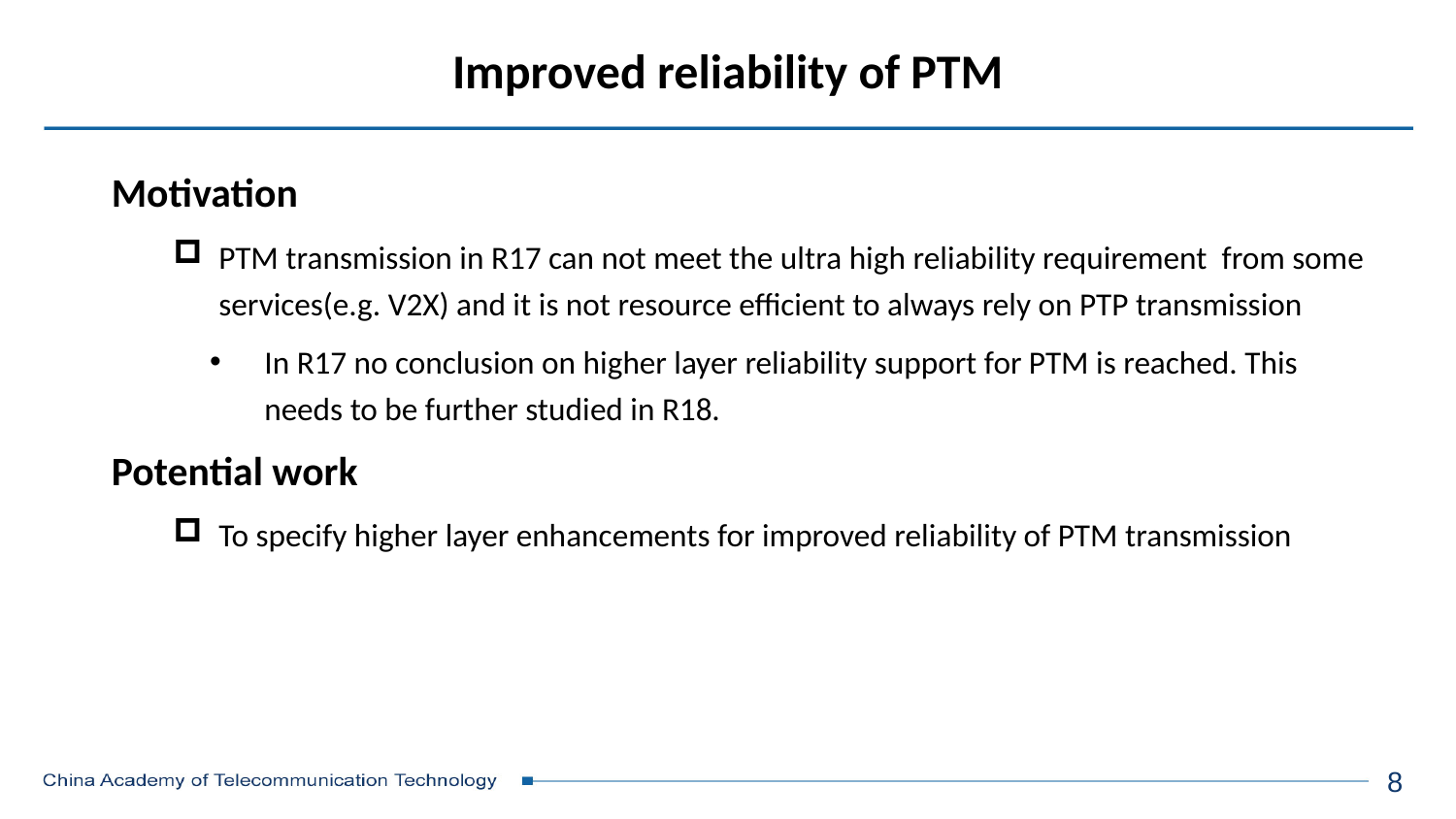

# Improved reliability of PTM
 Motivation
PTM transmission in R17 can not meet the ultra high reliability requirement  from some services(e.g. V2X) and it is not resource efficient to always rely on PTP transmission
In R17 no conclusion on higher layer reliability support for PTM is reached. This needs to be further studied in R18.
 Potential work
To specify higher layer enhancements for improved reliability of PTM transmission
8